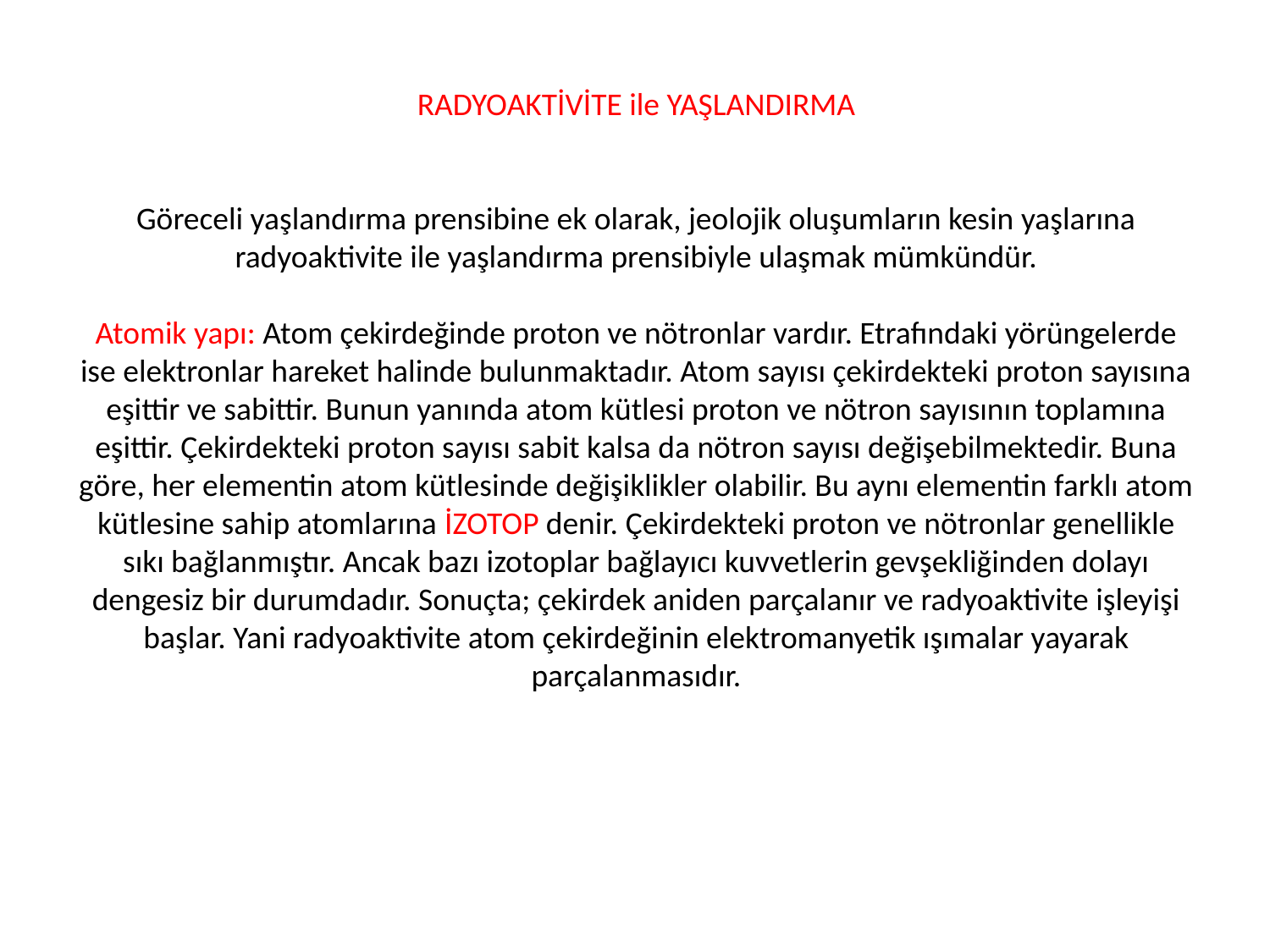

# RADYOAKTİVİTE ile YAŞLANDIRMA Göreceli yaşlandırma prensibine ek olarak, jeolojik oluşumların kesin yaşlarına radyoaktivite ile yaşlandırma prensibiyle ulaşmak mümkündür. Atomik yapı: Atom çekirdeğinde proton ve nötronlar vardır. Etrafındaki yörüngelerde ise elektronlar hareket halinde bulunmaktadır. Atom sayısı çekirdekteki proton sayısına eşittir ve sabittir. Bunun yanında atom kütlesi proton ve nötron sayısının toplamına eşittir. Çekirdekteki proton sayısı sabit kalsa da nötron sayısı değişebilmektedir. Buna göre, her elementin atom kütlesinde değişiklikler olabilir. Bu aynı elementin farklı atom kütlesine sahip atomlarına İZOTOP denir. Çekirdekteki proton ve nötronlar genellikle sıkı bağlanmıştır. Ancak bazı izotoplar bağlayıcı kuvvetlerin gevşekliğinden dolayı dengesiz bir durumdadır. Sonuçta; çekirdek aniden parçalanır ve radyoaktivite işleyişi başlar. Yani radyoaktivite atom çekirdeğinin elektromanyetik ışımalar yayarak parçalanmasıdır.